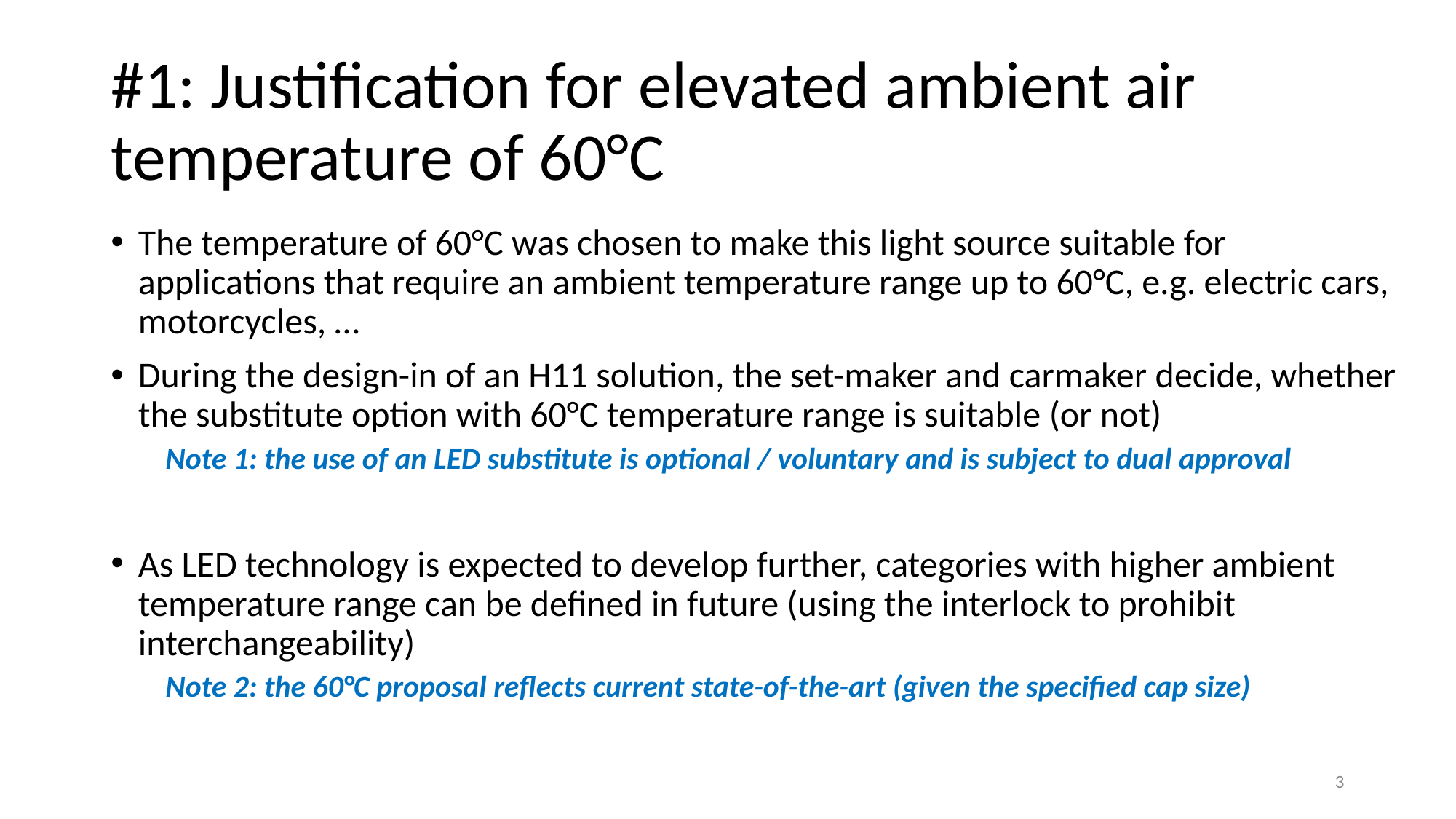

# #1: Justification for elevated ambient air temperature of 60°C
The temperature of 60°C was chosen to make this light source suitable for applications that require an ambient temperature range up to 60°C, e.g. electric cars, motorcycles, …
During the design-in of an H11 solution, the set-maker and carmaker decide, whether the substitute option with 60°C temperature range is suitable (or not)
Note 1: the use of an LED substitute is optional / voluntary and is subject to dual approval

As LED technology is expected to develop further, categories with higher ambient temperature range can be defined in future (using the interlock to prohibit interchangeability)
Note 2: the 60°C proposal reflects current state-of-the-art (given the specified cap size)
3